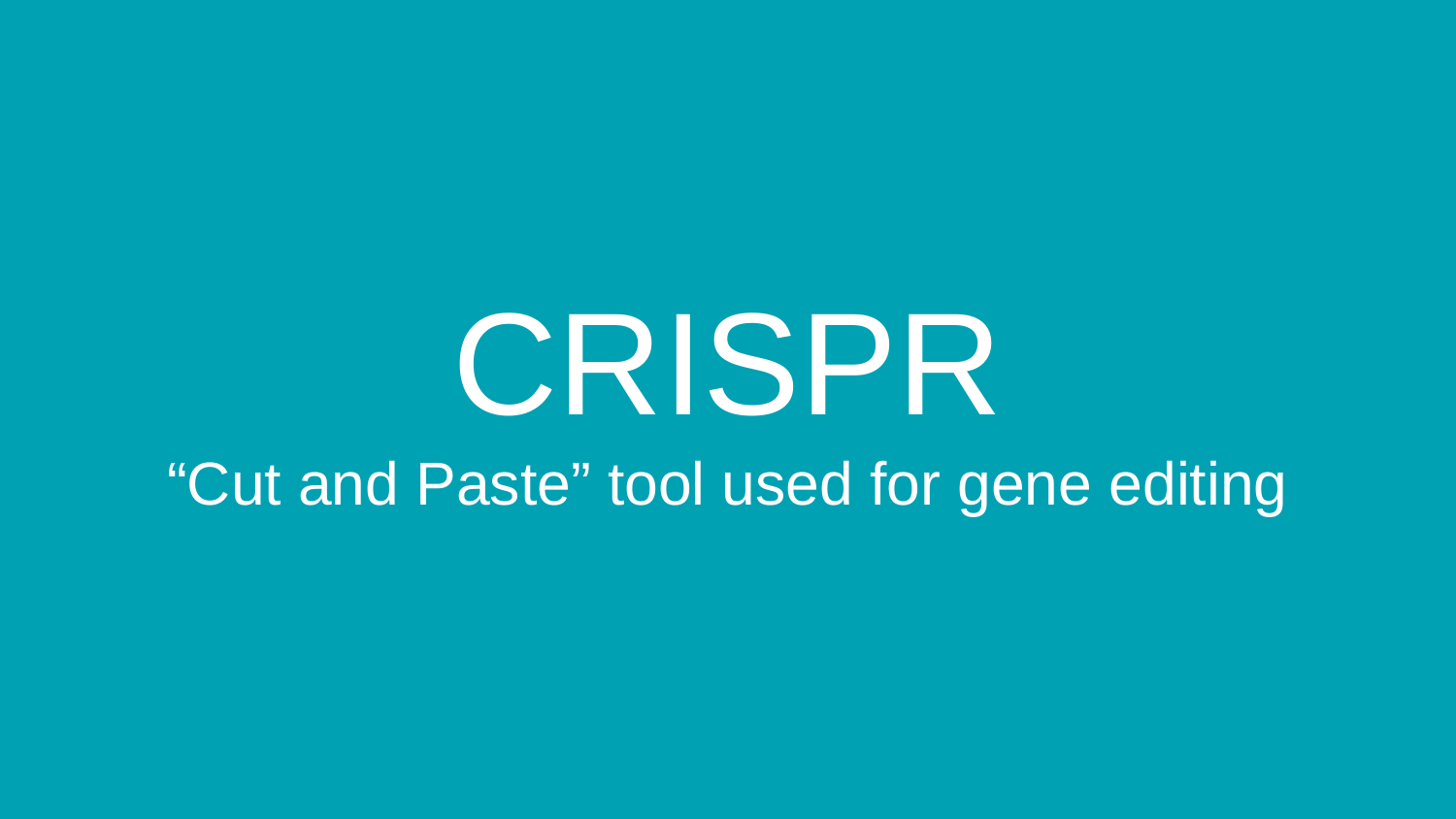

CRISPR
“Cut and Paste” tool used for gene editing